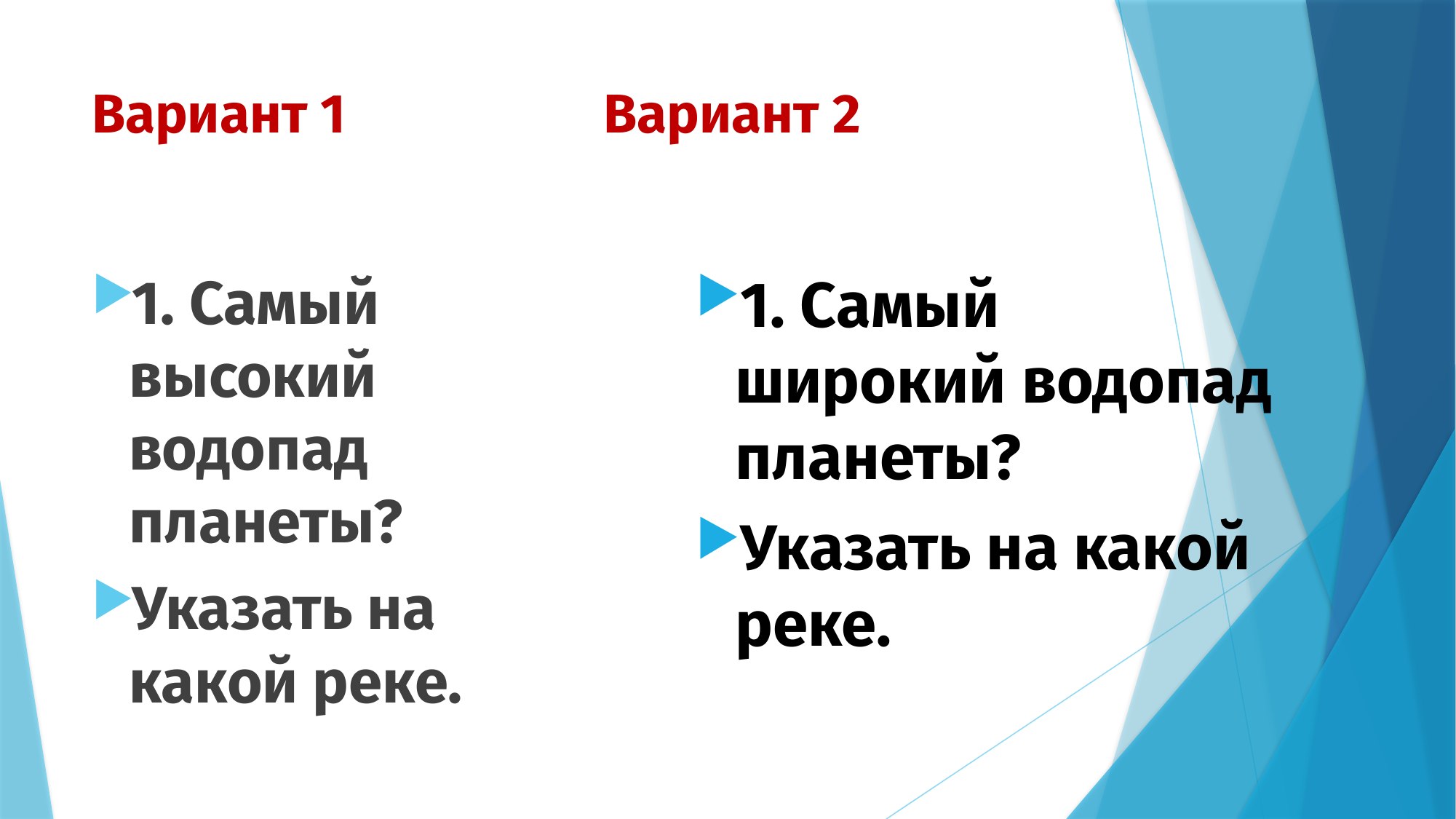

# Вариант 1                    Вариант 2
1. Самый высокий водопад планеты?
Указать на какой реке.
1. Самый широкий водопад планеты?
Указать на какой реке.